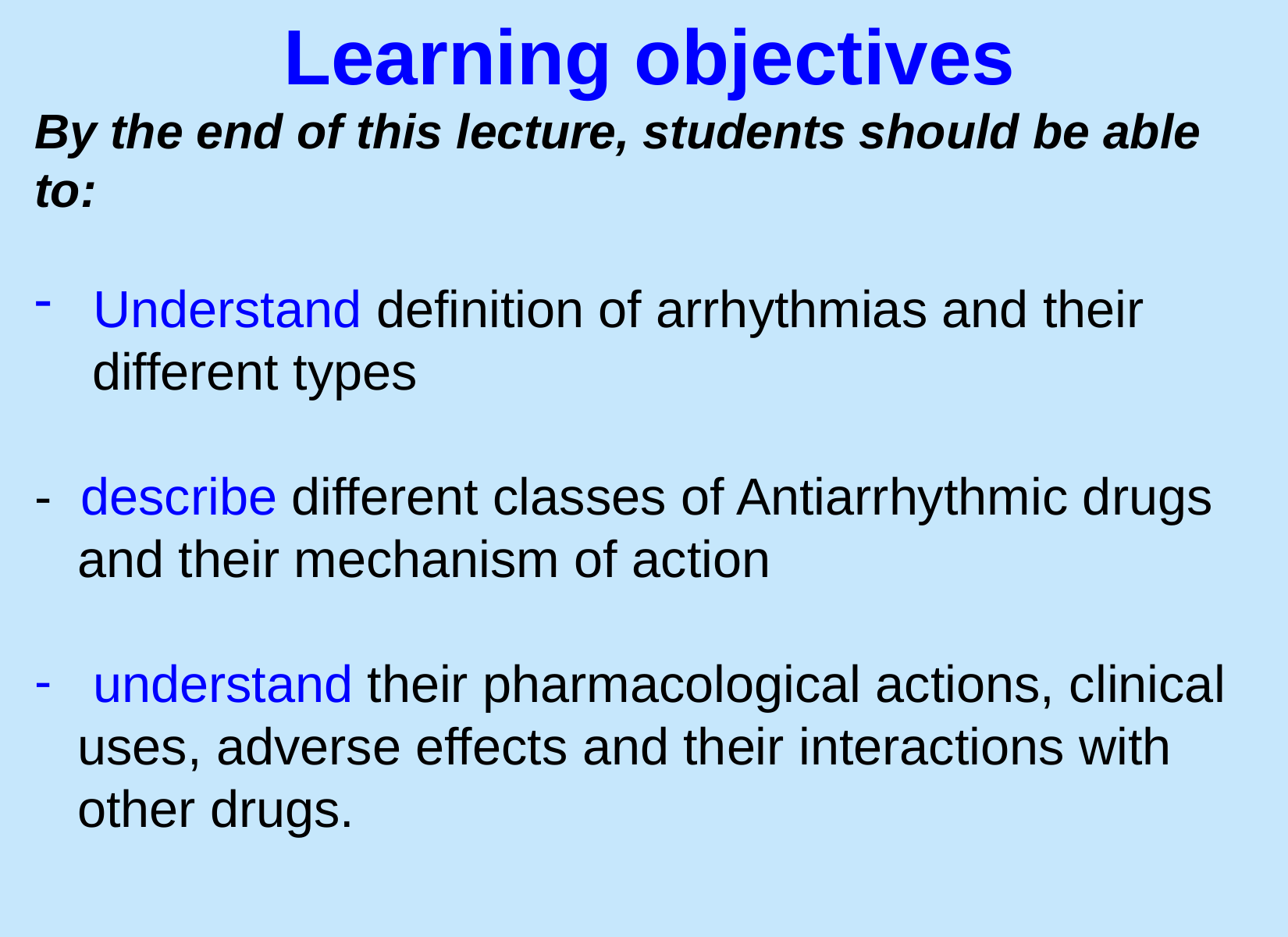

Learning objectives
By the end of this lecture, students should be able to:

Understand definition of arrhythmias and their
    different types

-  describe different classes of Antiarrhythmic drugs
   and their mechanism of action

understand their pharmacological actions, clinical
   uses, adverse effects and their interactions with
   other drugs.